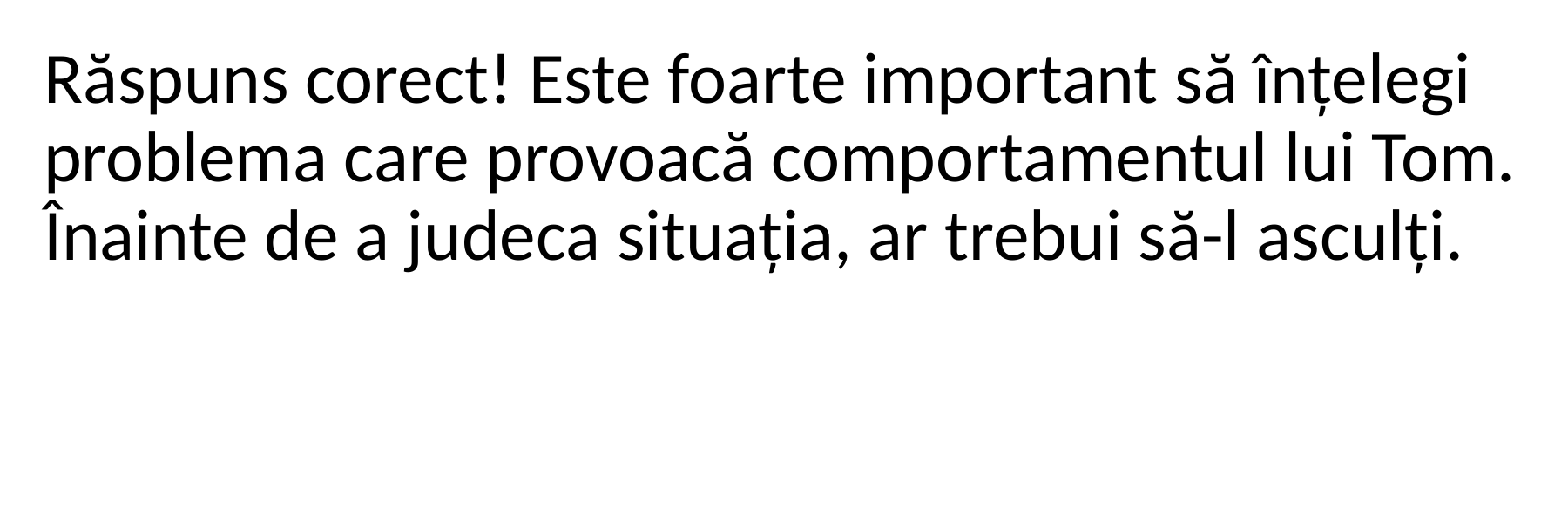

Răspuns corect! Este foarte important să înțelegi problema care provoacă comportamentul lui Tom. Înainte de a judeca situația, ar trebui să-l asculți.